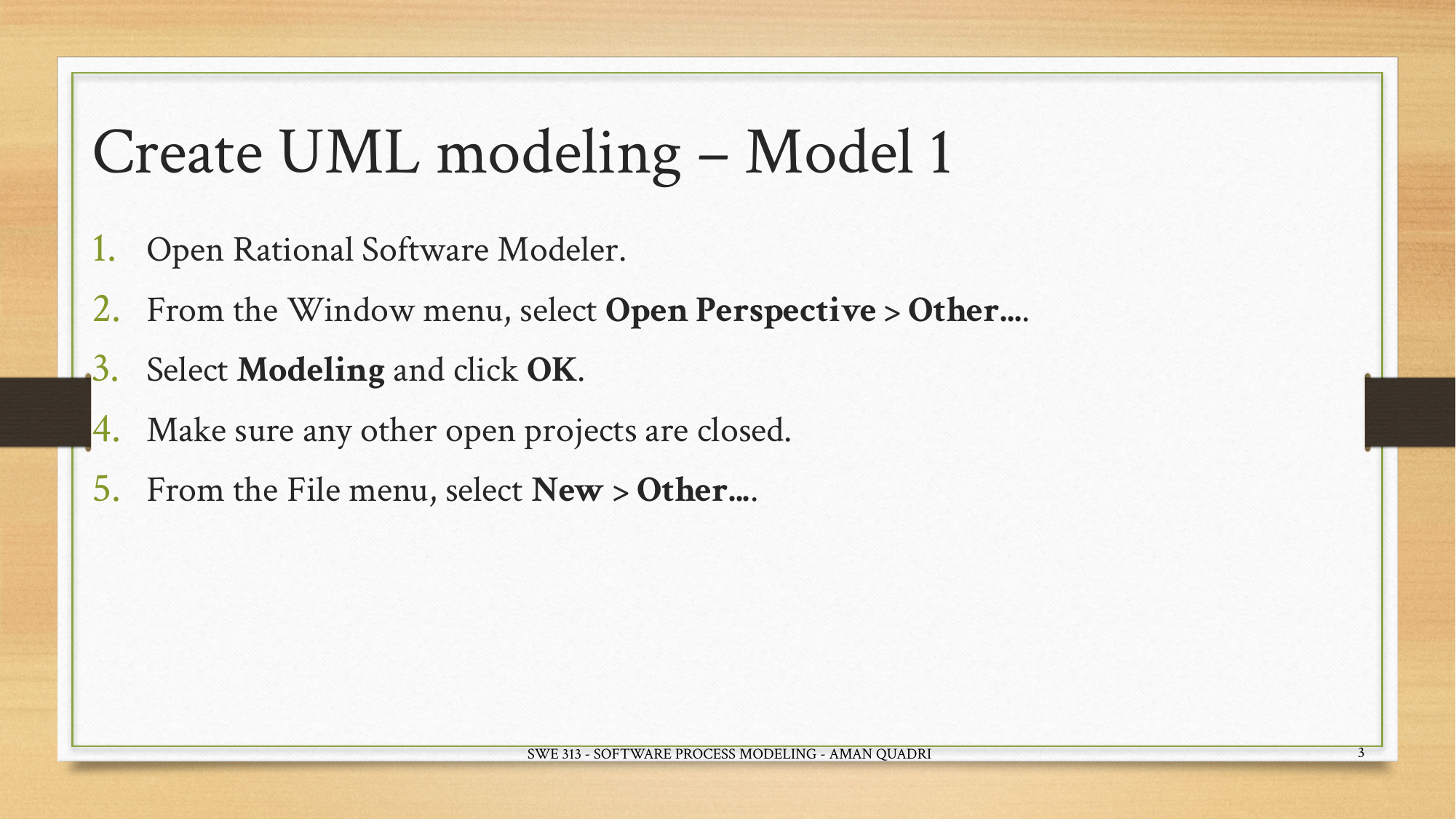

# Create UML modeling – Model 1
Open Rational Software Modeler.
From the Window menu, select Open Perspective > Other....
Select Modeling and click OK.
Make sure any other open projects are closed.
From the File menu, select New > Other....
3
SWE 313 - SOFTWARE PROCESS MODELING - AMAN QUADRI